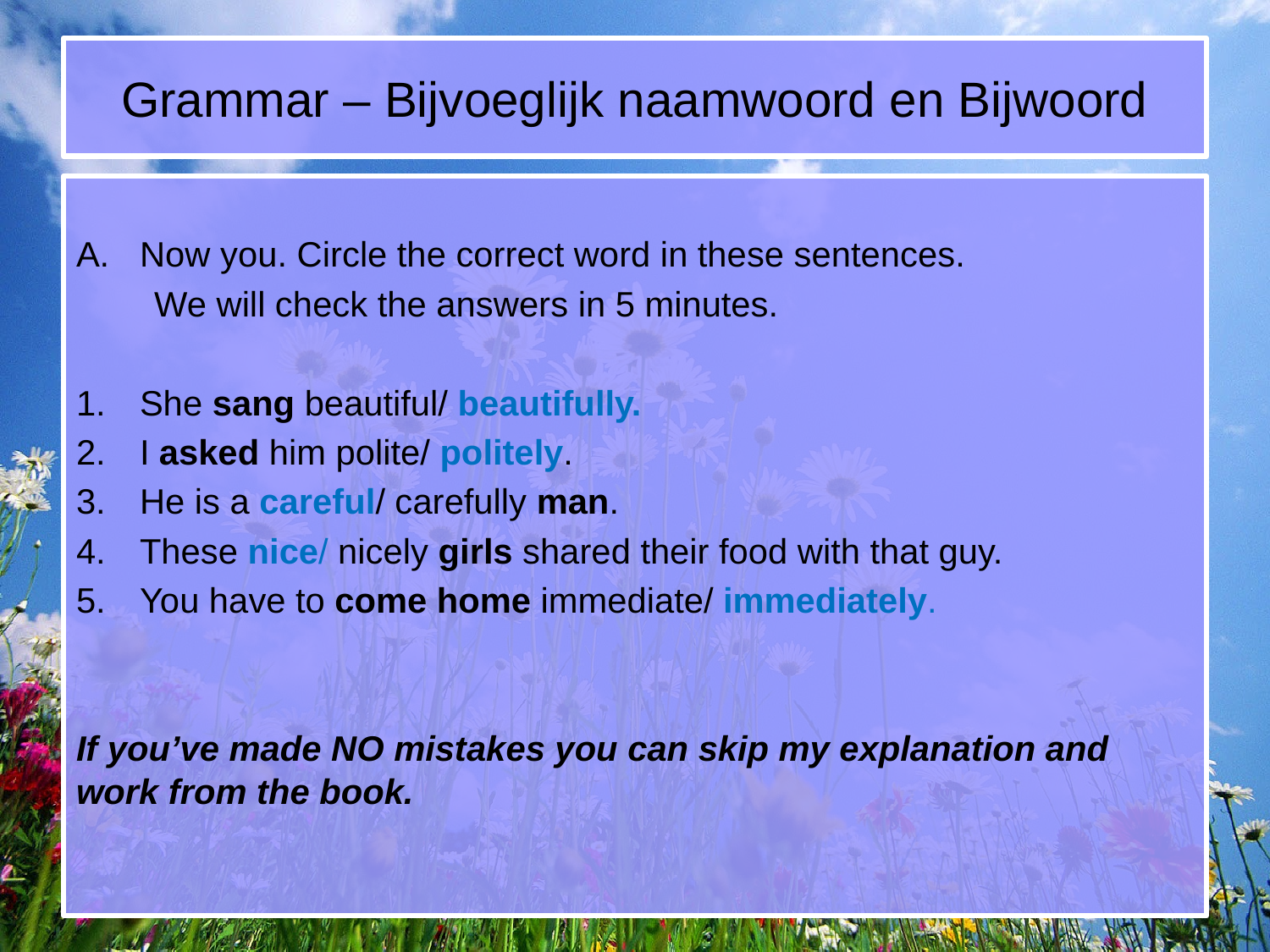

# Grammar – Bijvoeglijk naamwoord en Bijwoord

Now you. Circle the correct word in these sentences.
        We will check the answers in 5 minutes.

She sang beautiful/ beautifully.
I asked him polite/ politely.
He is a careful/ carefully man.
These nice/ nicely girls shared their food with that guy.
You have to come home immediate/ immediately.

If you’ve made NO mistakes you can skip my explanation and work from the book.